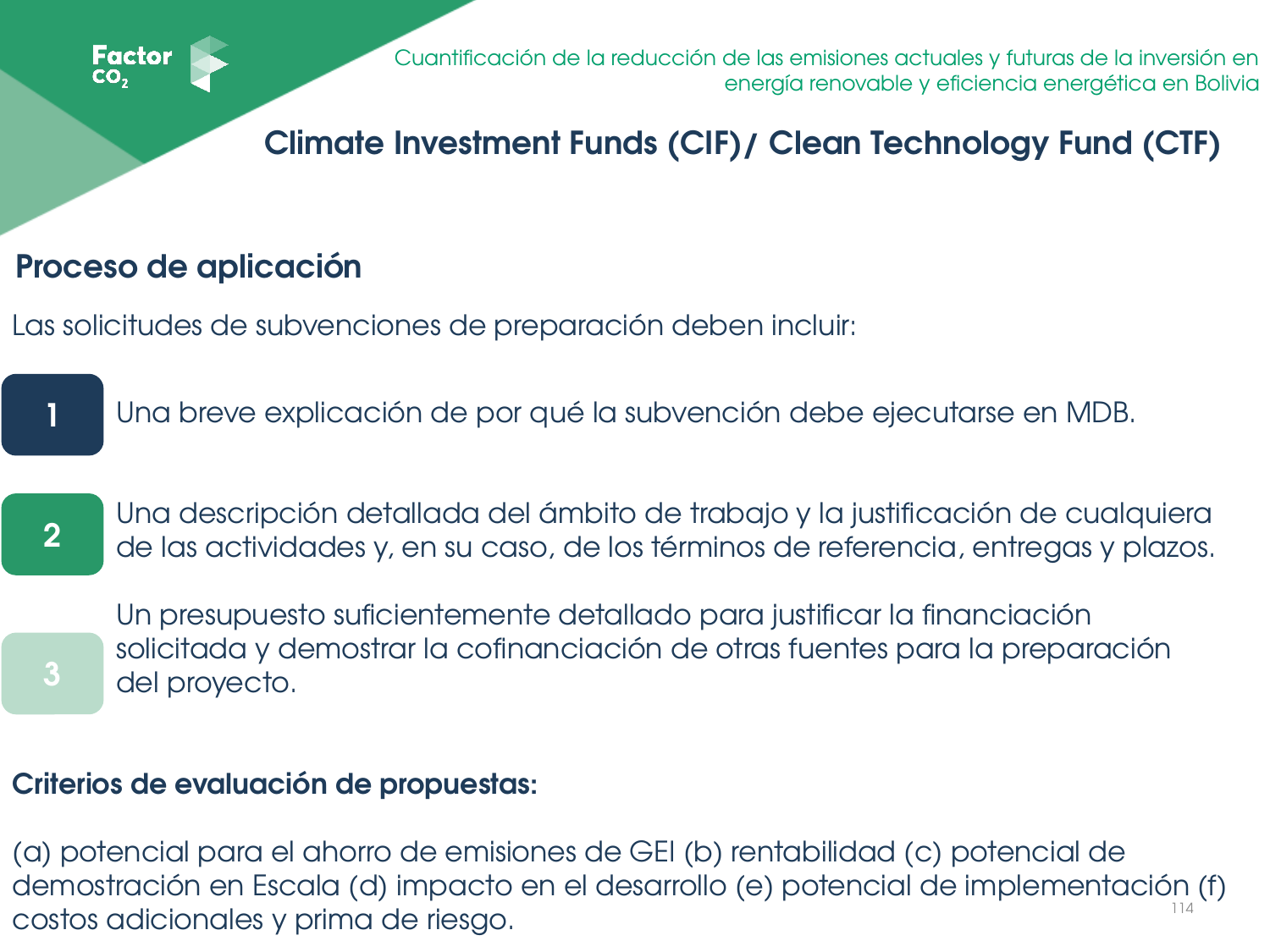

Climate Investment Funds (CIF)/ Clean Technology Fund (CTF)
Proceso de aplicación
Las solicitudes de subvenciones de preparación deben incluir:

Una breve explicación de por qué la subvención debe ejecutarse en MDB.

Una descripción detallada del ámbito de trabajo y la justificación de cualquiera de las actividades y, en su caso, de los términos de referencia, entregas y plazos.

Un presupuesto suficientemente detallado para justificar la financiación solicitada y demostrar la cofinanciación de otras fuentes para la preparación del proyecto.
1
2
3

Criterios de evaluación de propuestas:

(a) potencial para el ahorro de emisiones de GEI (b) rentabilidad (c) potencial de demostración en Escala (d) impacto en el desarrollo (e) potencial de implementación (f) costos adicionales y prima de riesgo.

114